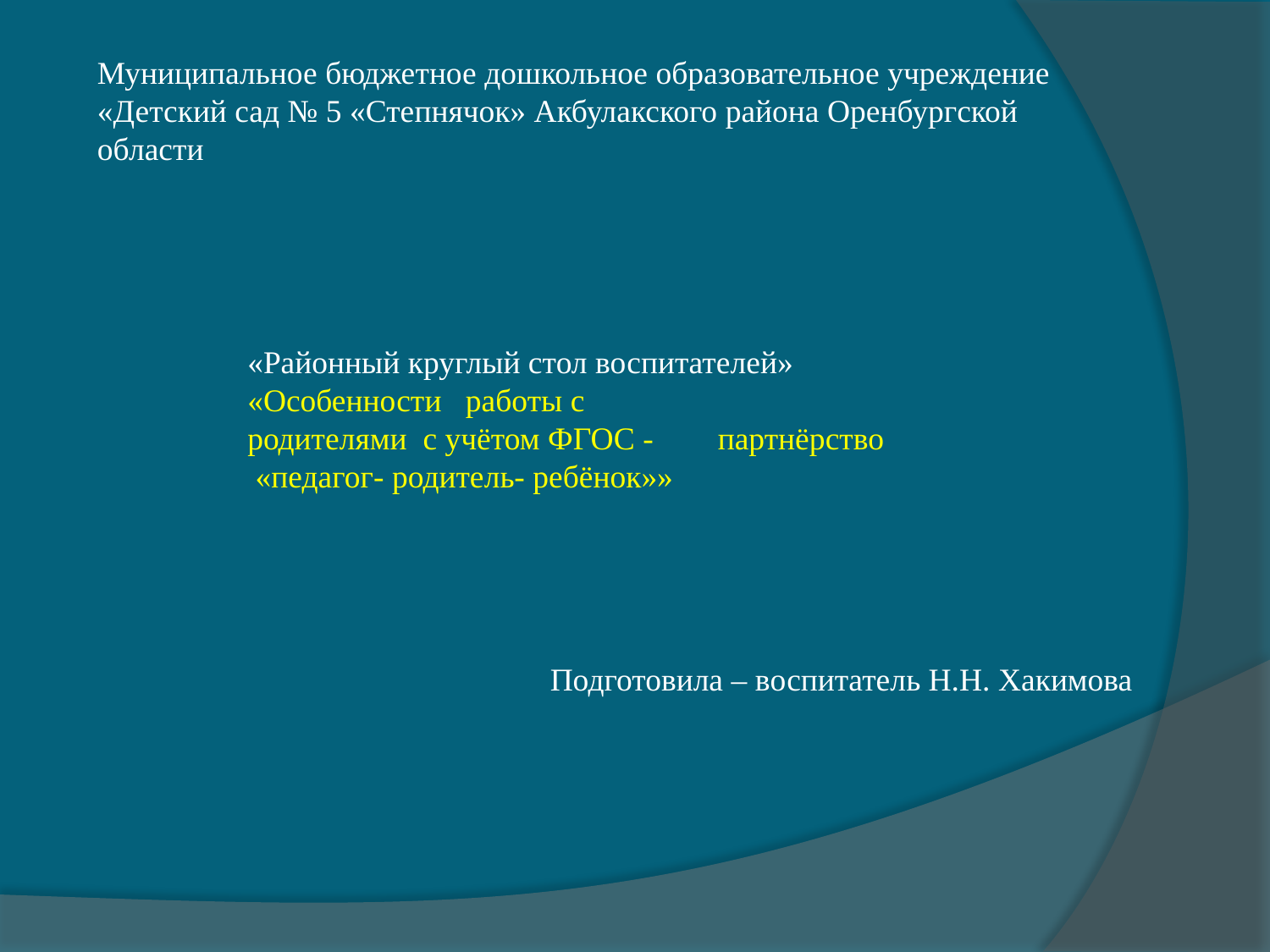

Муниципальное бюджетное дошкольное образовательное учреждение «Детский сад № 5 «Степнячок» Акбулакского района Оренбургской области
«Районный круглый стол воспитателей»
«Особенности   работы с
родителями  с учётом ФГОС -        партнёрство
 «педагог- родитель- ребёнок»»

Подготовила – воспитатель Н.Н. Хакимова